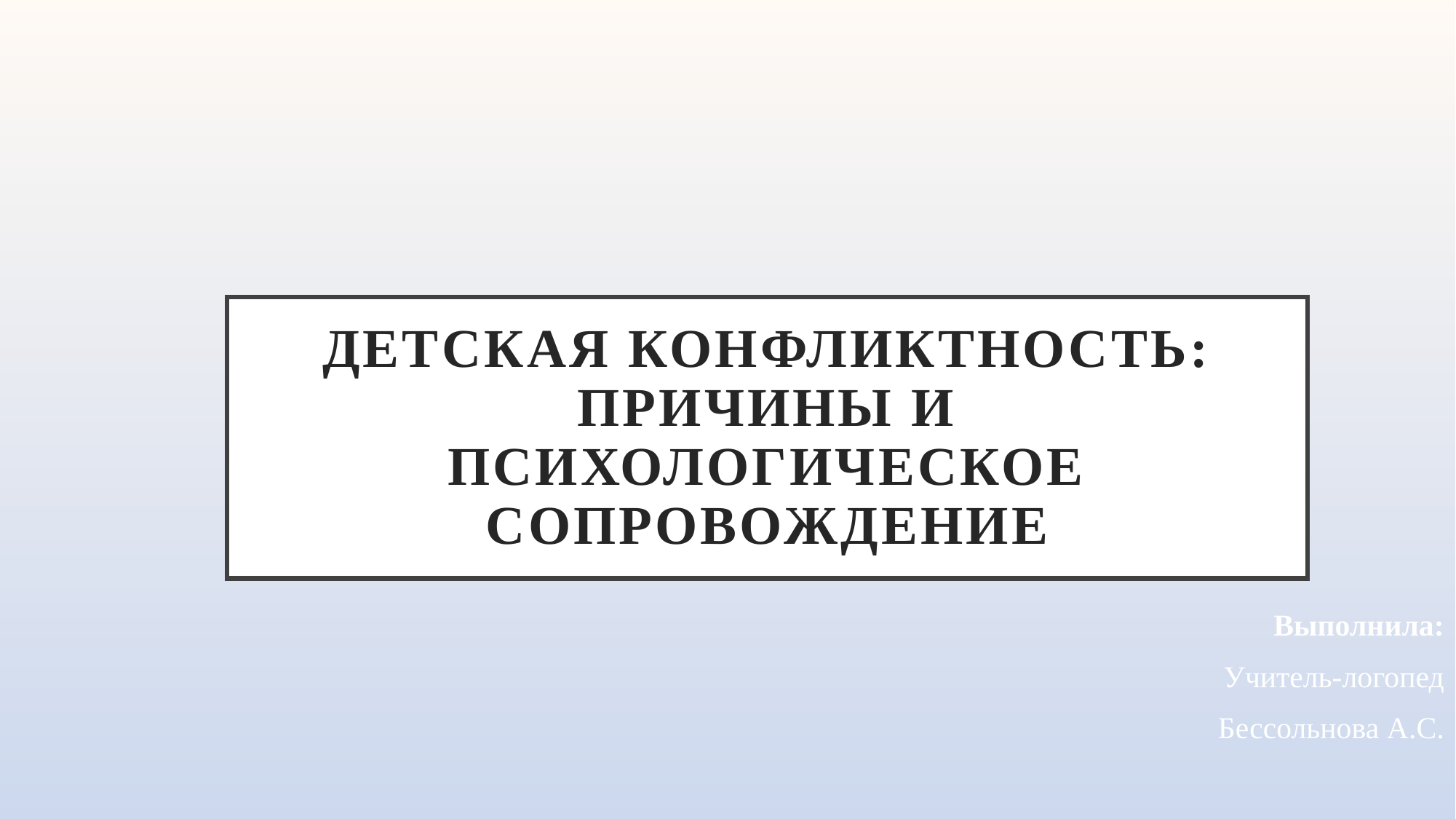

# Детская конфликтность: причины и психологическое сопровождение
Выполнила:
Учитель-логопед
Бессольнова А.С.